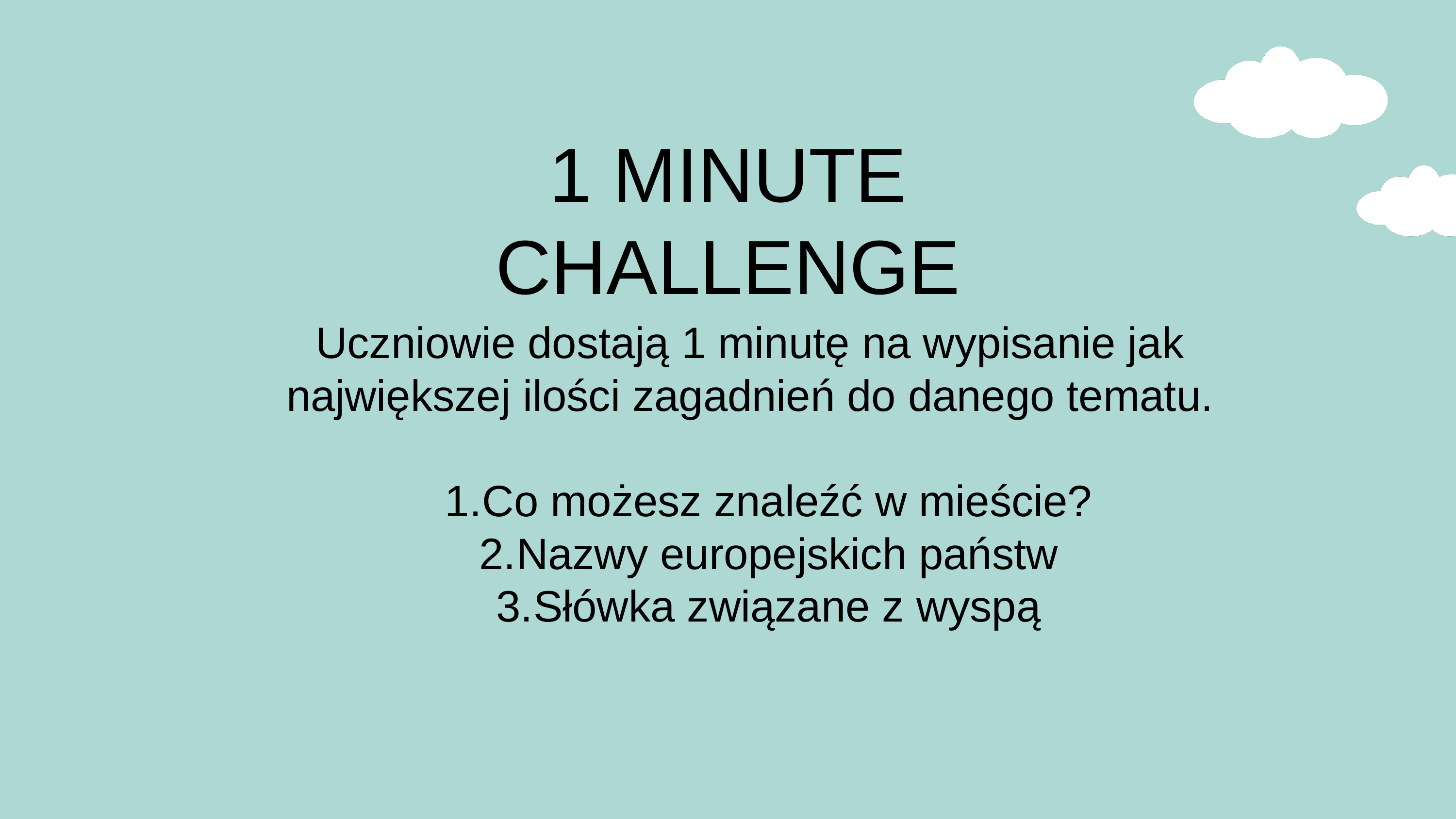

1 MINUTE CHALLENGE

Uczniowie dostają 1 minutę na wypisanie jak największej ilości zagadnień do danego tematu.

Co możesz znaleźć w mieście?
Nazwy europejskich państw
Słówka związane z wyspą